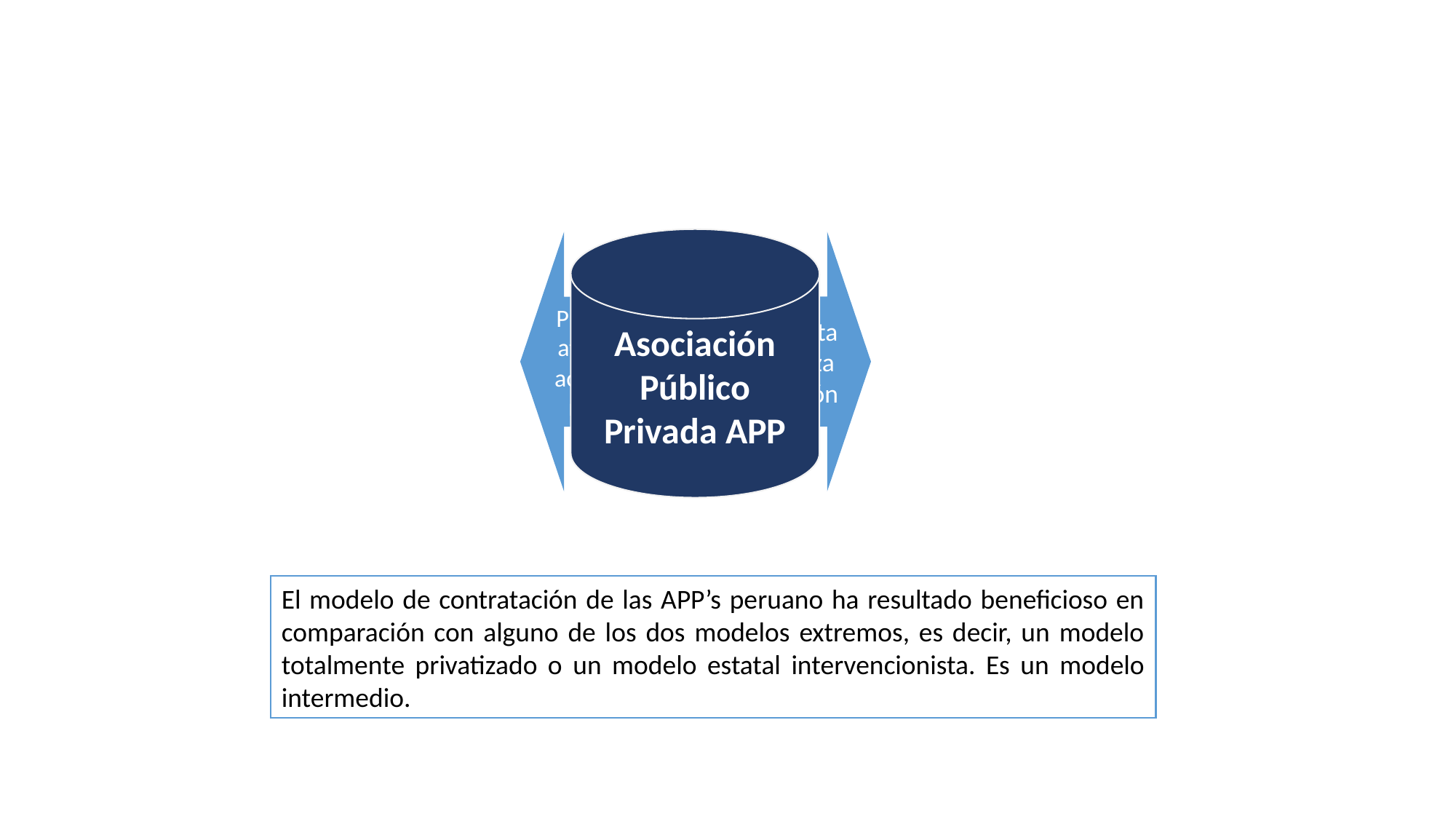

Privatización
Asociación Público Privada APP
El modelo de contratación de las APP’s peruano ha resultado beneficioso en comparación con alguno de los dos modelos extremos, es decir, un modelo totalmente privatizado o un modelo estatal intervencionista. Es un modelo intermedio.